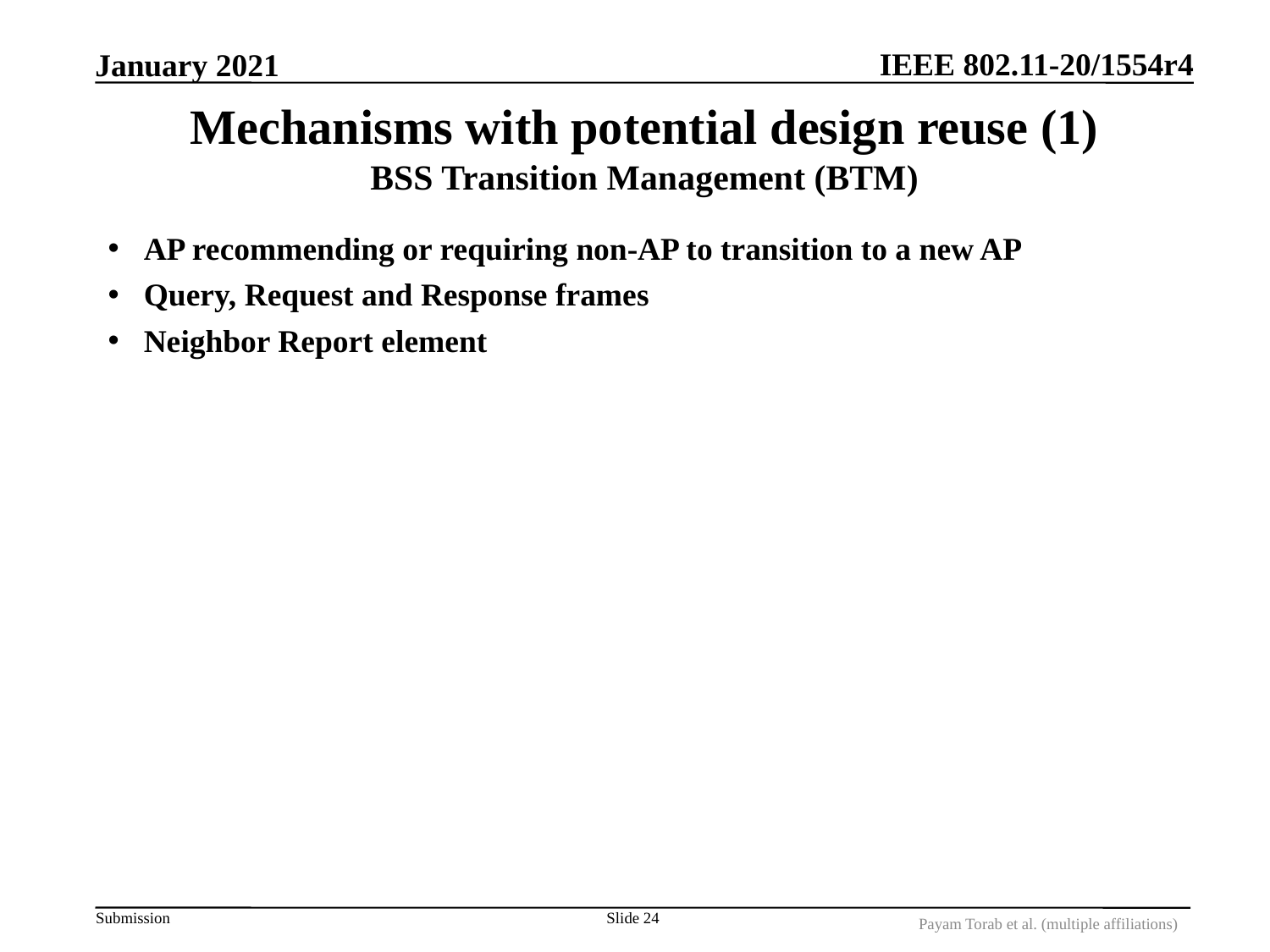

January 2021
# Mechanisms with potential design reuse (1) BSS Transition Management (BTM)
AP recommending or requiring non-AP to transition to a new AP
Query, Request and Response frames
Neighbor Report element
Slide 24
Payam Torab et al. (multiple affiliations)